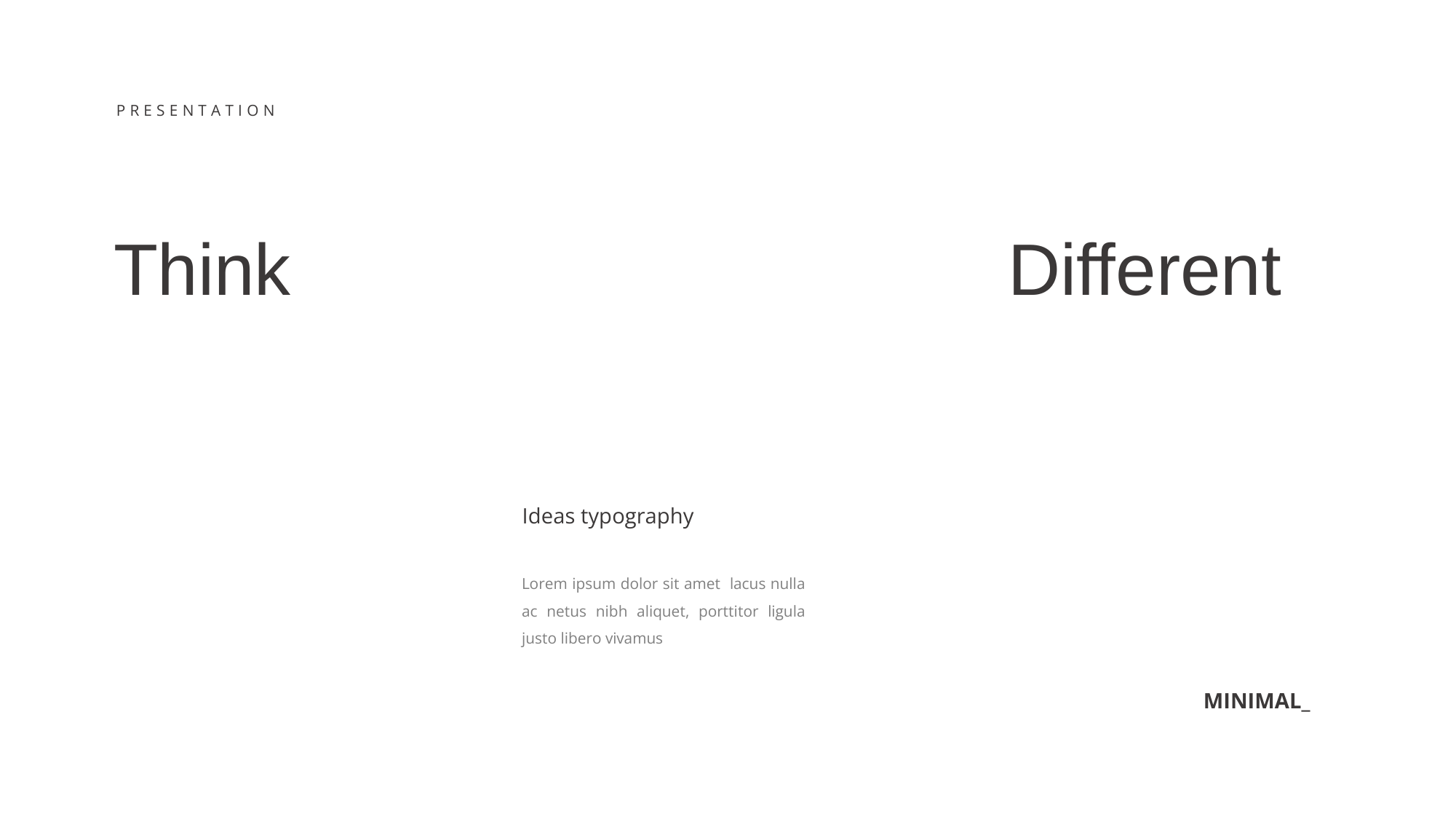

PRESENTATION
Think

Different

Ideas typography
Lorem ipsum dolor sit amet  lacus nulla ac netus nibh aliquet, porttitor ligula justo libero vivamus
MINIMAL_